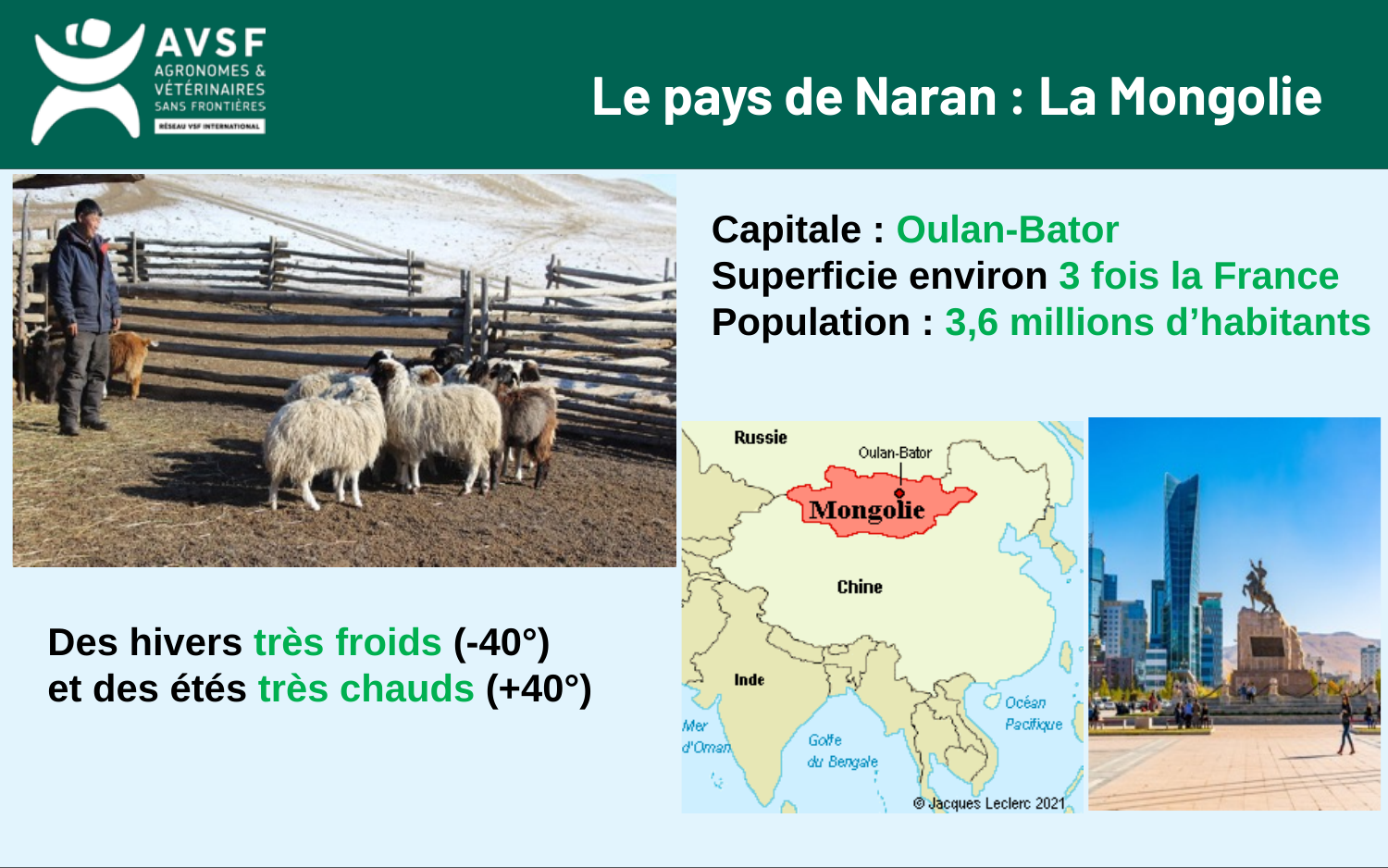

Le pays de Naran : La Mongolie

Capitale : Oulan-Bator
Superficie environ 3 fois la France
Population : 3,6 millions d’habitants

Des hivers très froids (-40°)
et des étés très chauds (+40°)